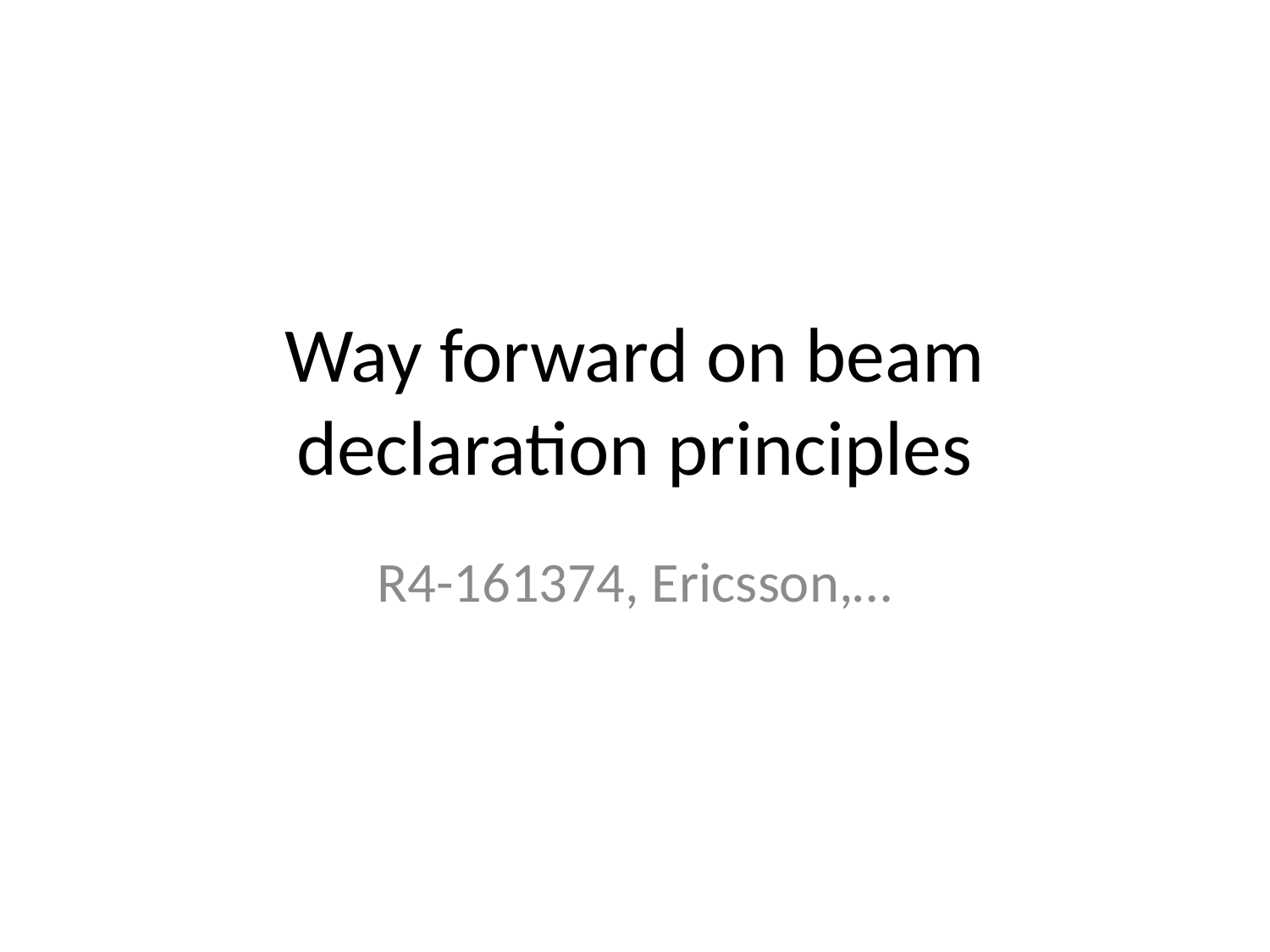

# Way forward on beam declaration principles
R4-161374, Ericsson,…